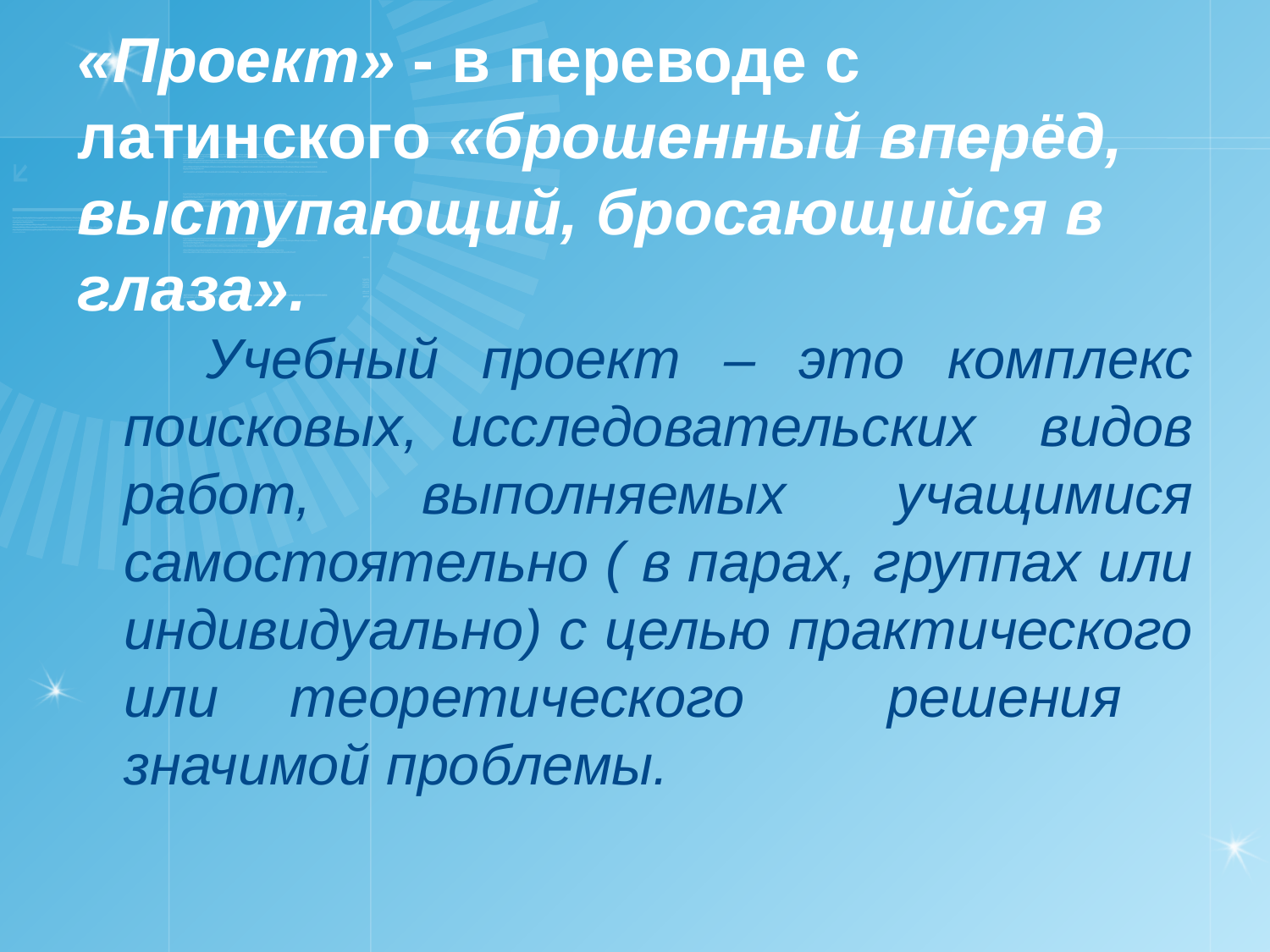

# «Проект» - в переводе с латинского «брошенный вперёд, выступающий, бросающийся в глаза».
   Учебный проект – это комплекс поисковых, исследовательских  видов работ, выполняемых учащимися самостоятельно ( в парах, группах или индивидуально) с целью практического или теоретического  решения  значимой проблемы.